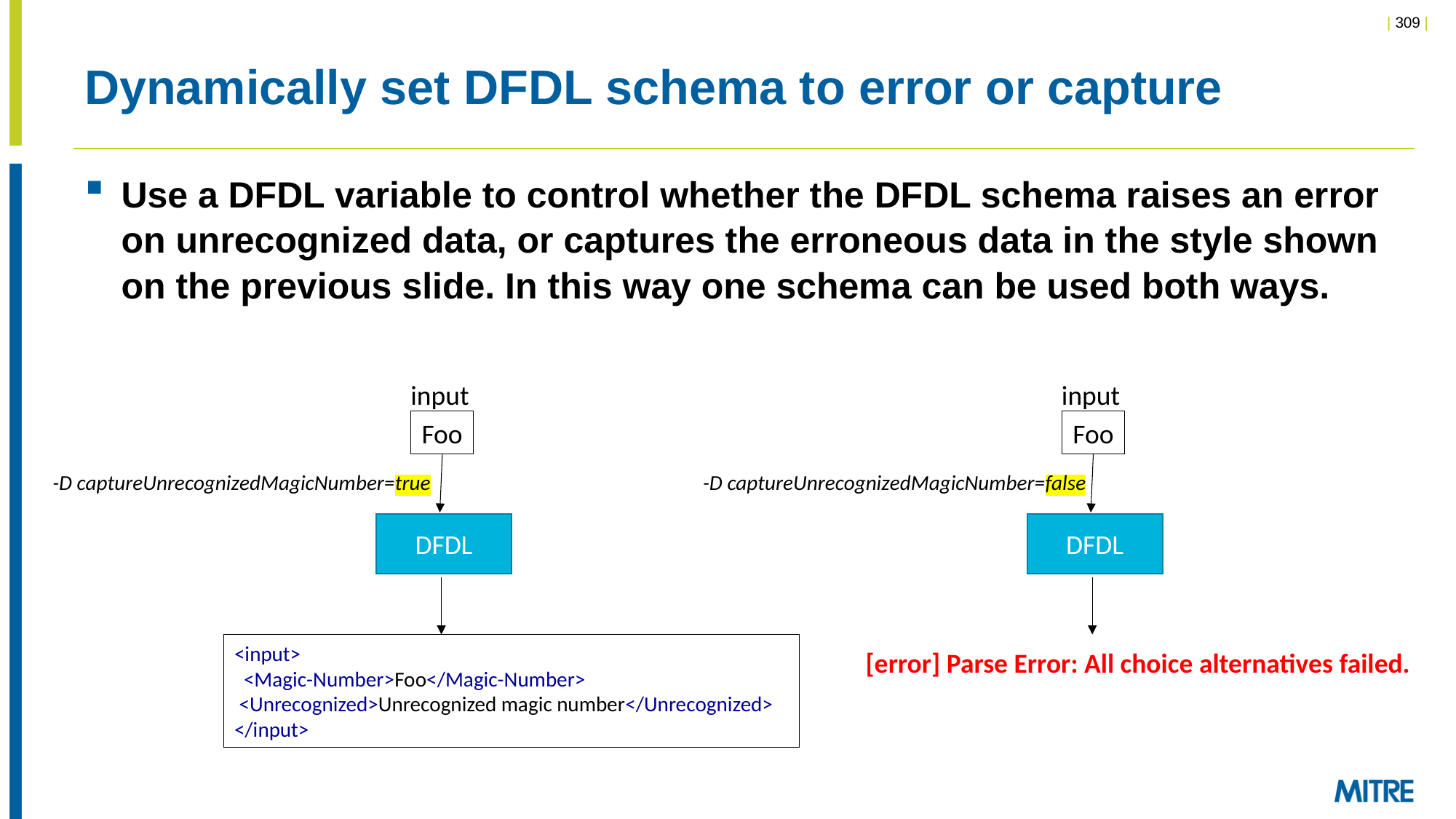

# Dynamically set DFDL schema to error or capture
Use a DFDL variable to control whether the DFDL schema raises an error on unrecognized data, or captures the erroneous data in the style shown on the previous slide. In this way one schema can be used both ways.
input
input
Foo
Foo
-D captureUnrecognizedMagicNumber=true
-D captureUnrecognizedMagicNumber=false
DFDL
DFDL
<input>
  <Magic-Number>Foo</Magic-Number>
 <Unrecognized>Unrecognized magic number</Unrecognized>
</input>
[error] Parse Error: All choice alternatives failed.